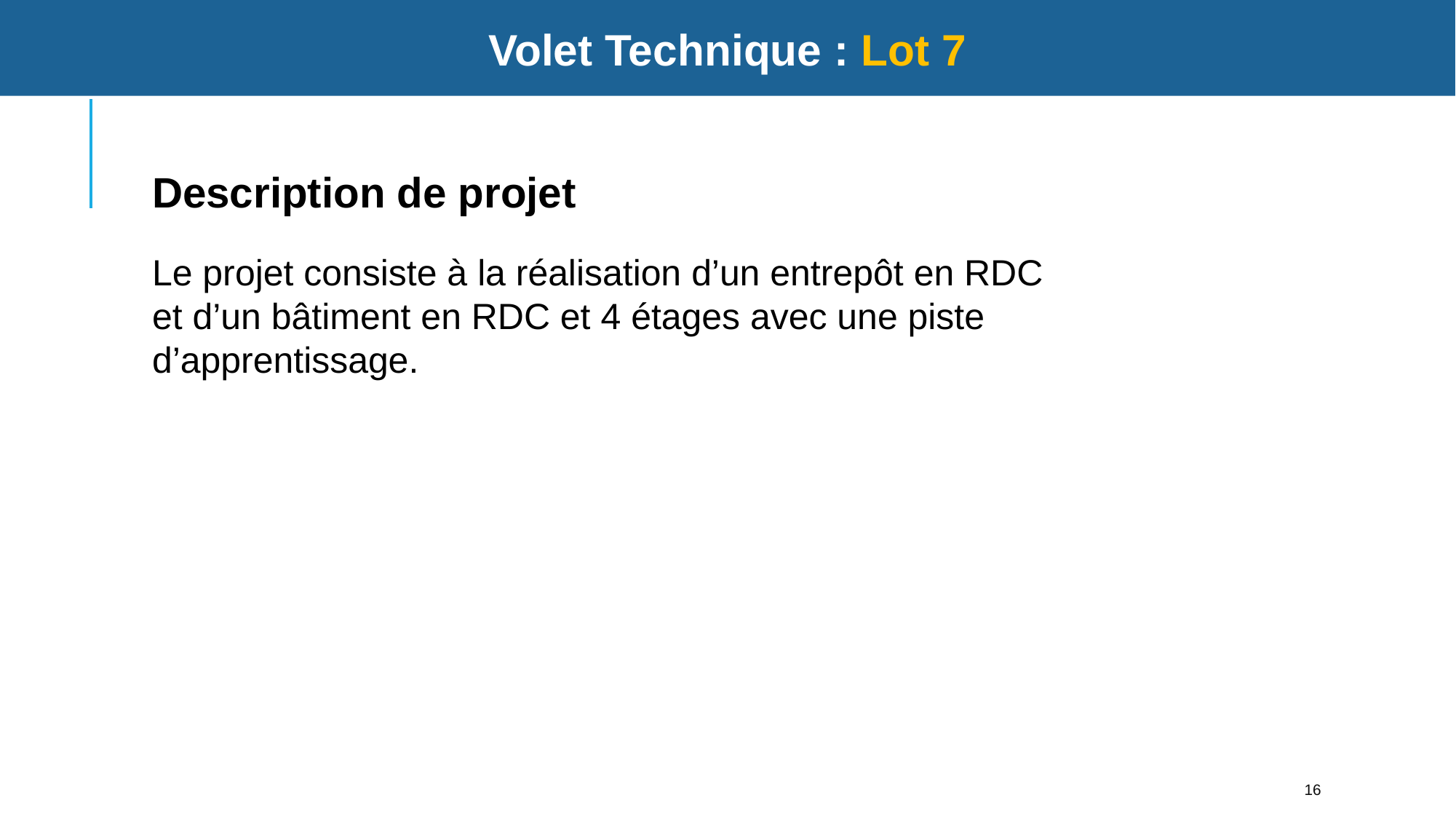

Volet Technique : Lot 7

Description de projet

Le projet consiste à la réalisation d’un entrepôt en RDC et d’un bâtiment en RDC et 4 étages avec une piste d’apprentissage.
16